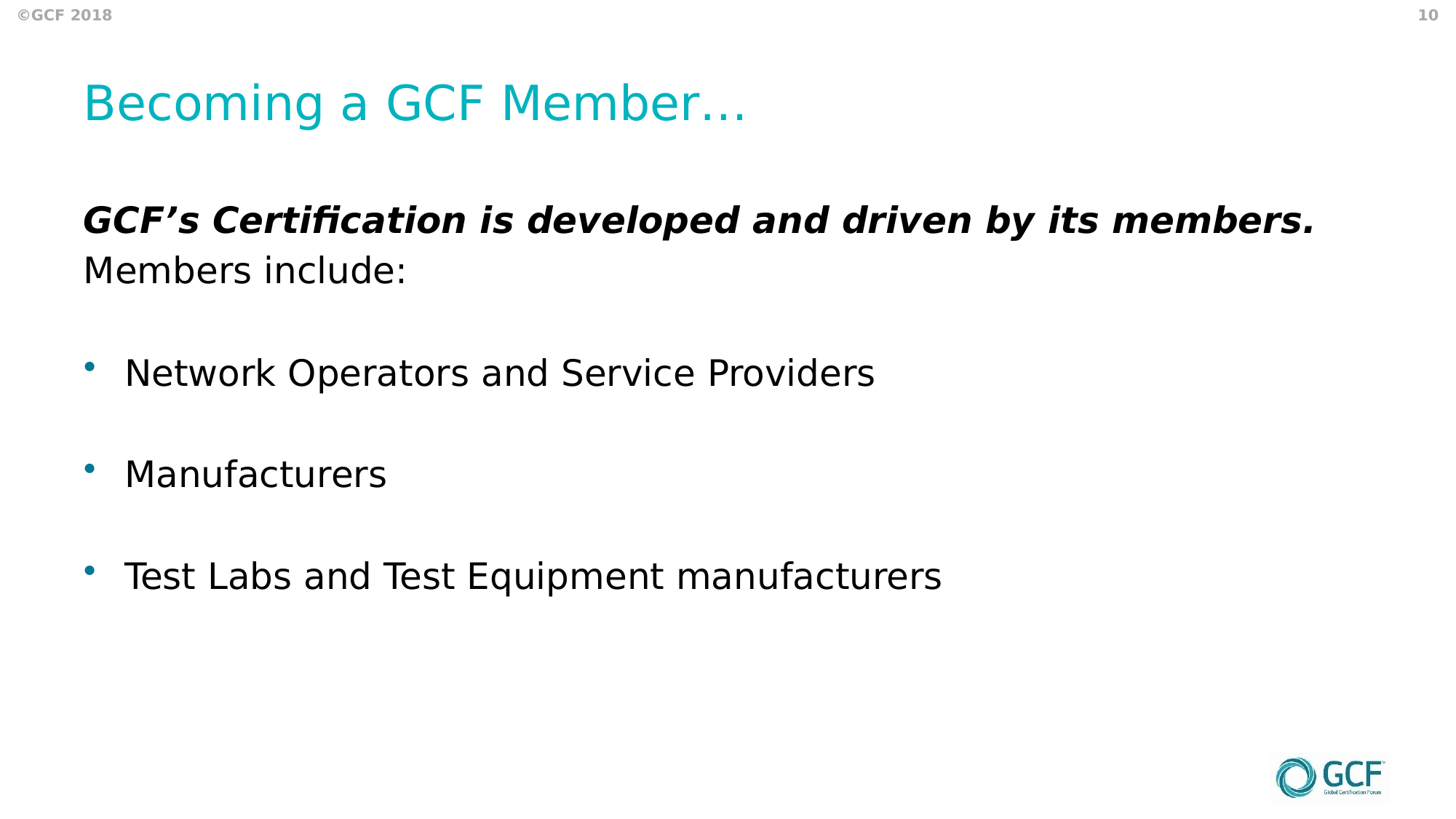

10
# Becoming a GCF Member…
GCF’s Certification is developed and driven by its members.
Members include:

Network Operators and Service Providers

Manufacturers

Test Labs and Test Equipment manufacturers